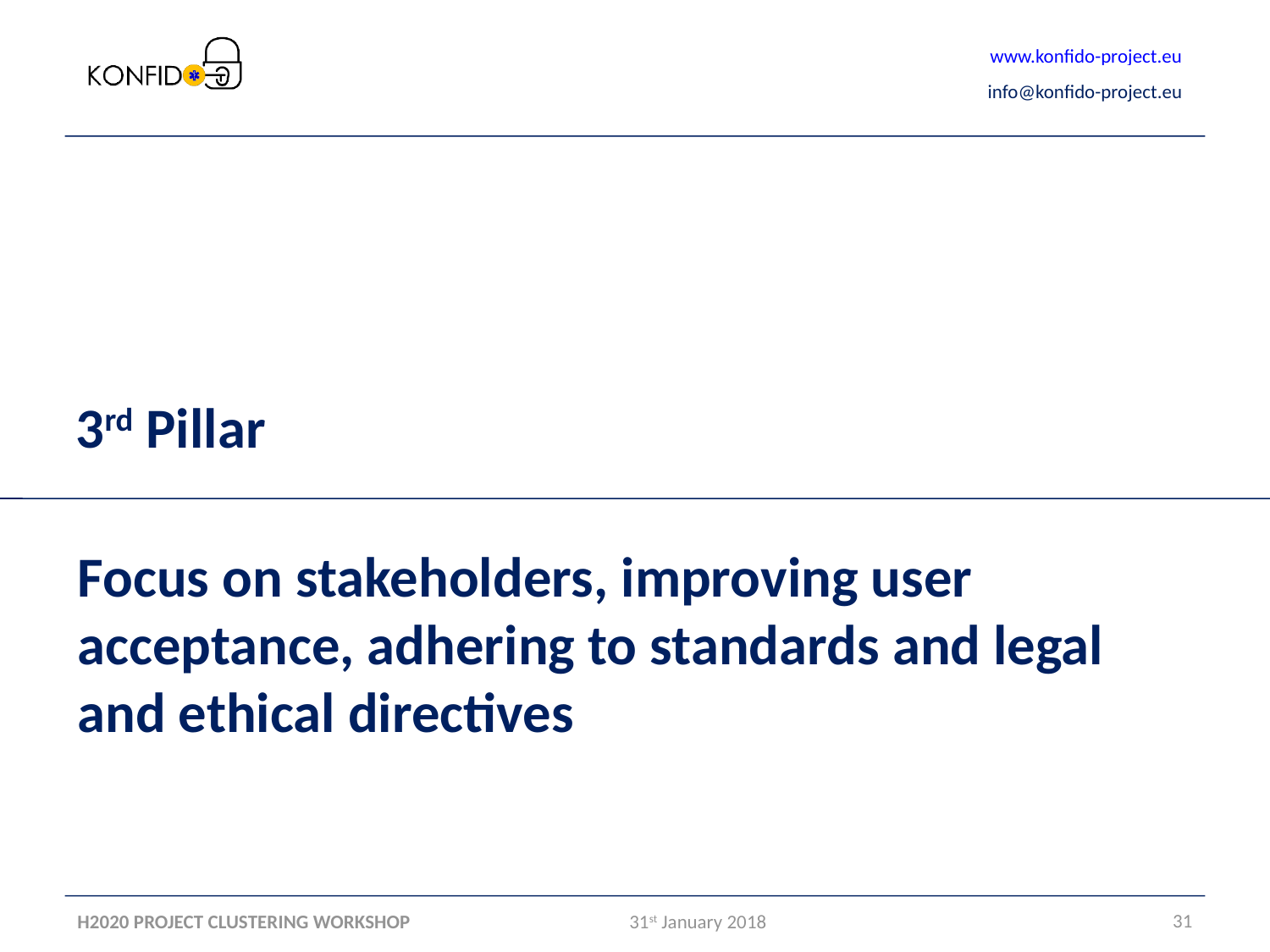

3rd Pillar
Focus on stakeholders, improving user acceptance, adhering to standards and legal and ethical directives
H2020 PROJECT CLUSTERING WORKSHOP
31
31st January 2018